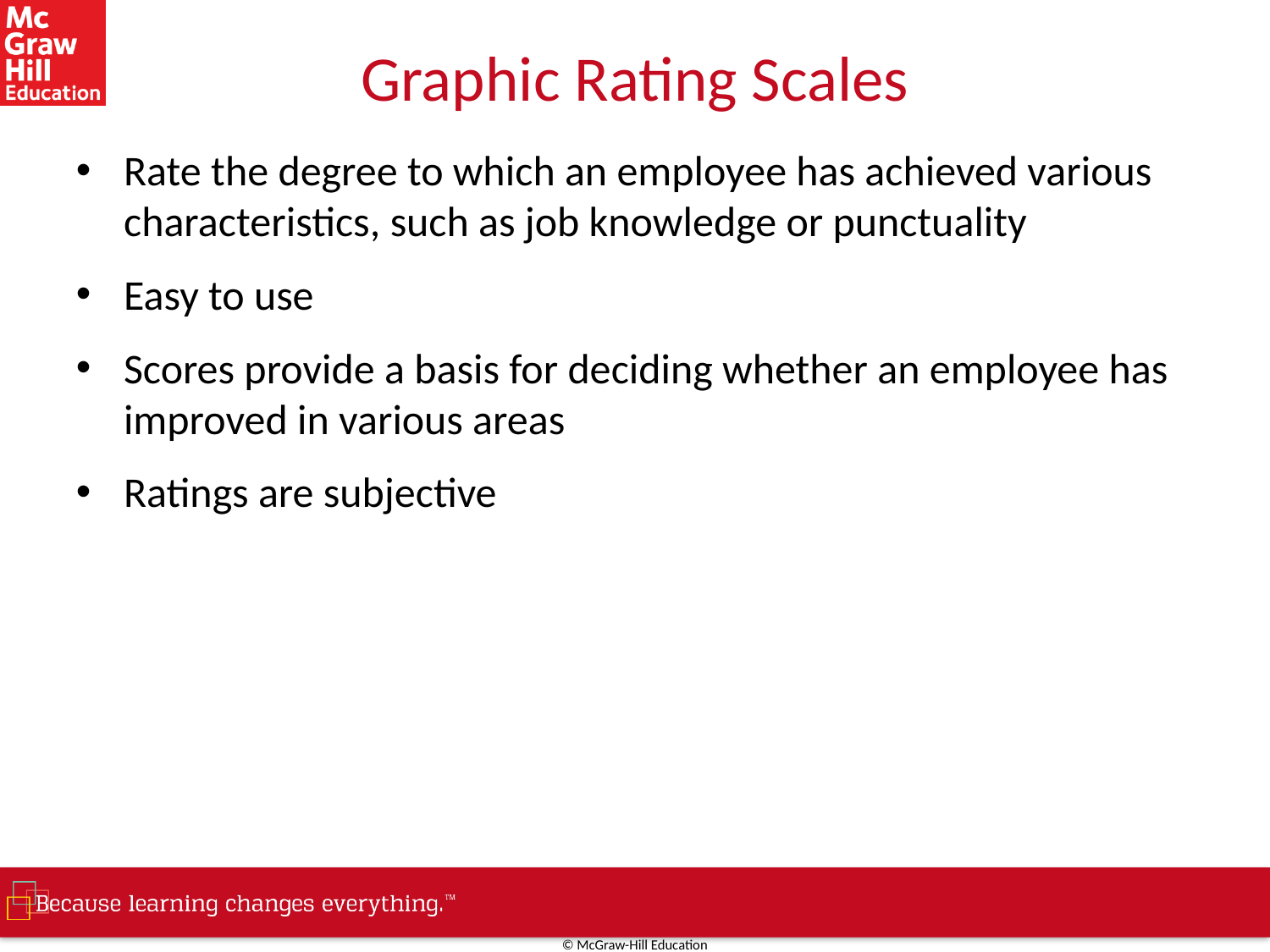

# Graphic Rating Scales
Rate the degree to which an employee has achieved various characteristics, such as job knowledge or punctuality
Easy to use
Scores provide a basis for deciding whether an employee has improved in various areas
Ratings are subjective